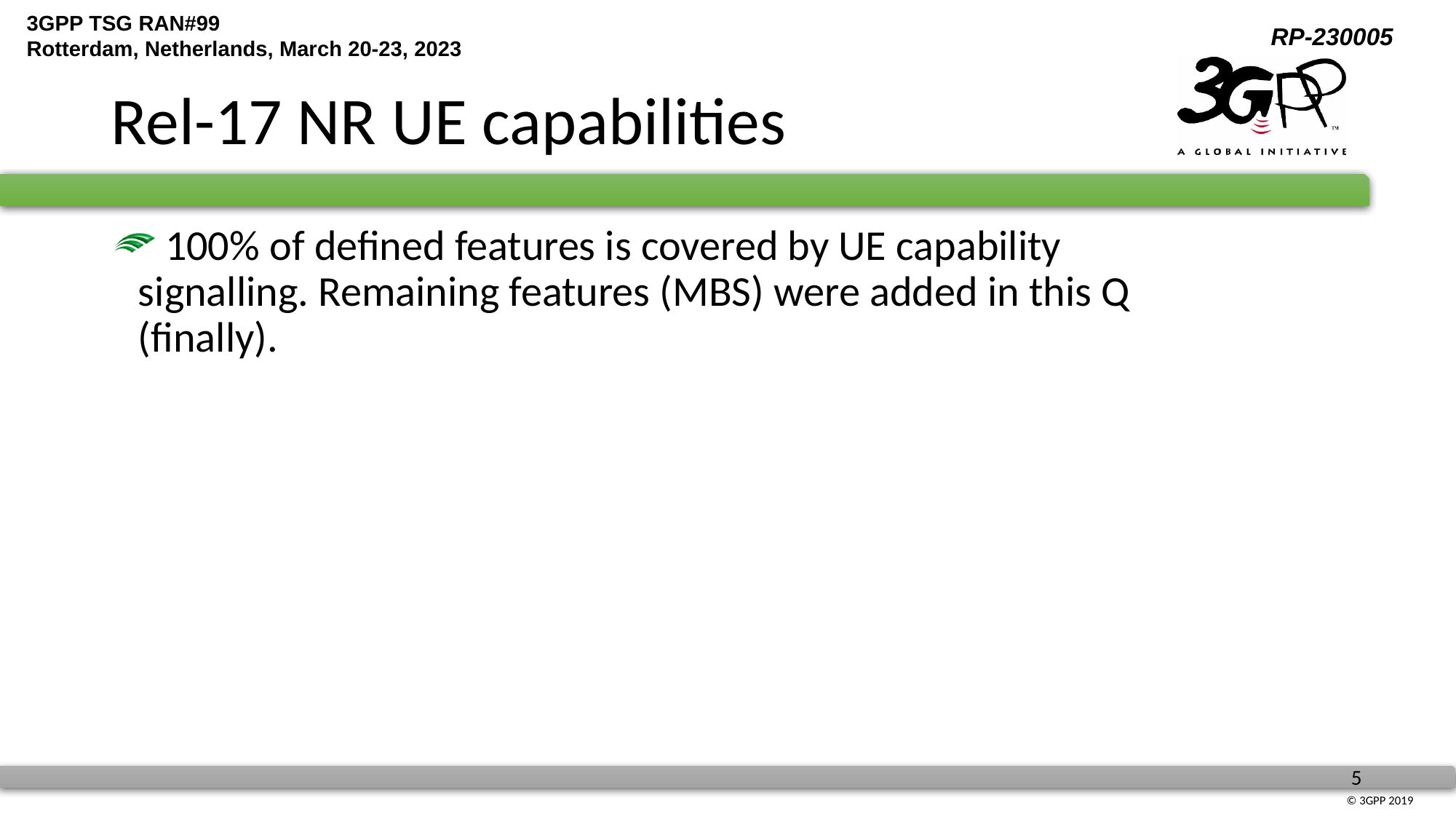

# Rel-17 NR UE capabilities
 100% of defined features is covered by UE capability signalling. Remaining features (MBS) were added in this Q (finally).